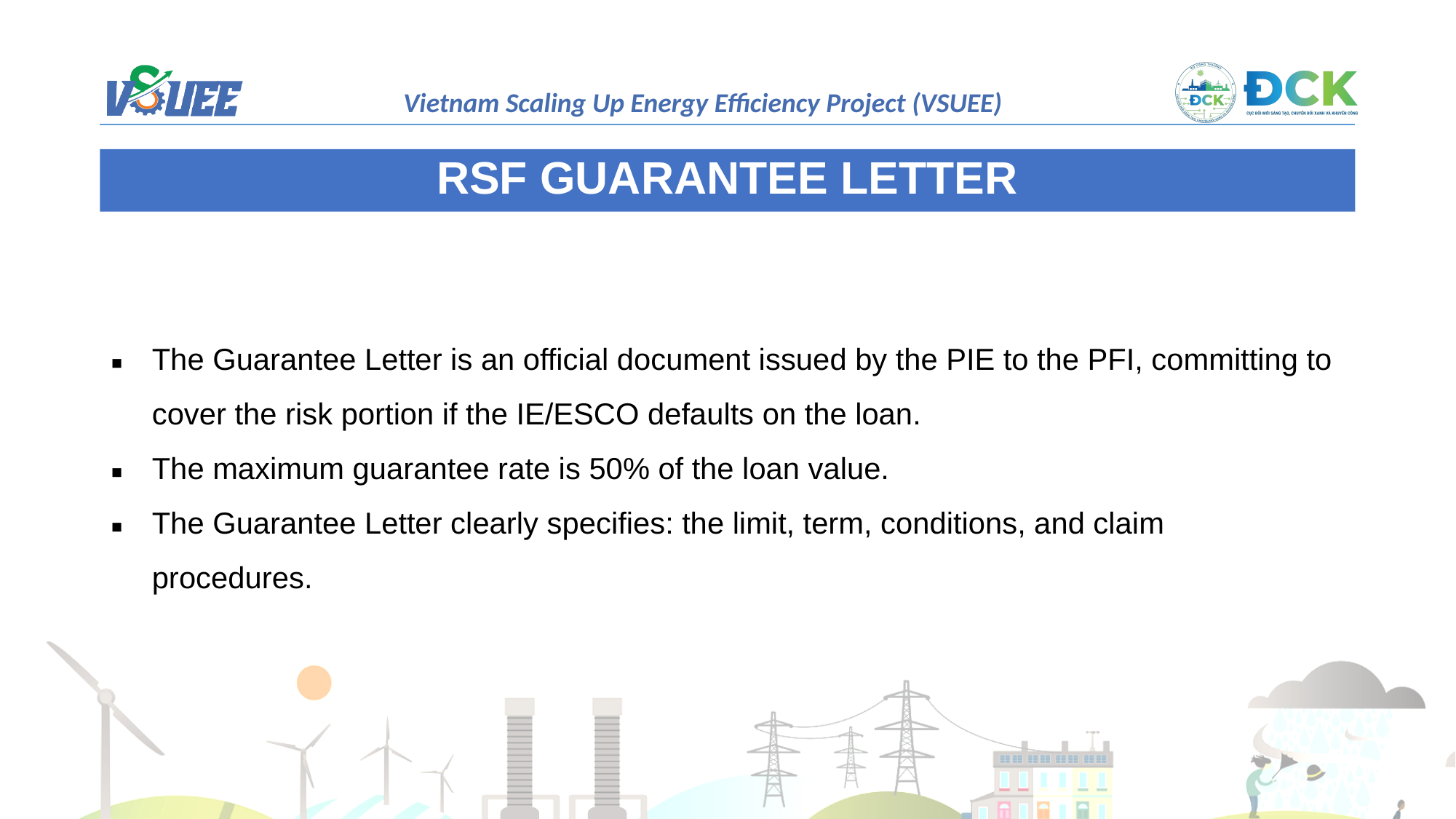

RSF GUARANTEE LETTER
The Guarantee Letter is an official document issued by the PIE to the PFI, committing to cover the risk portion if the IE/ESCO defaults on the loan.
The maximum guarantee rate is 50% of the loan value.
The Guarantee Letter clearly specifies: the limit, term, conditions, and claim procedures.